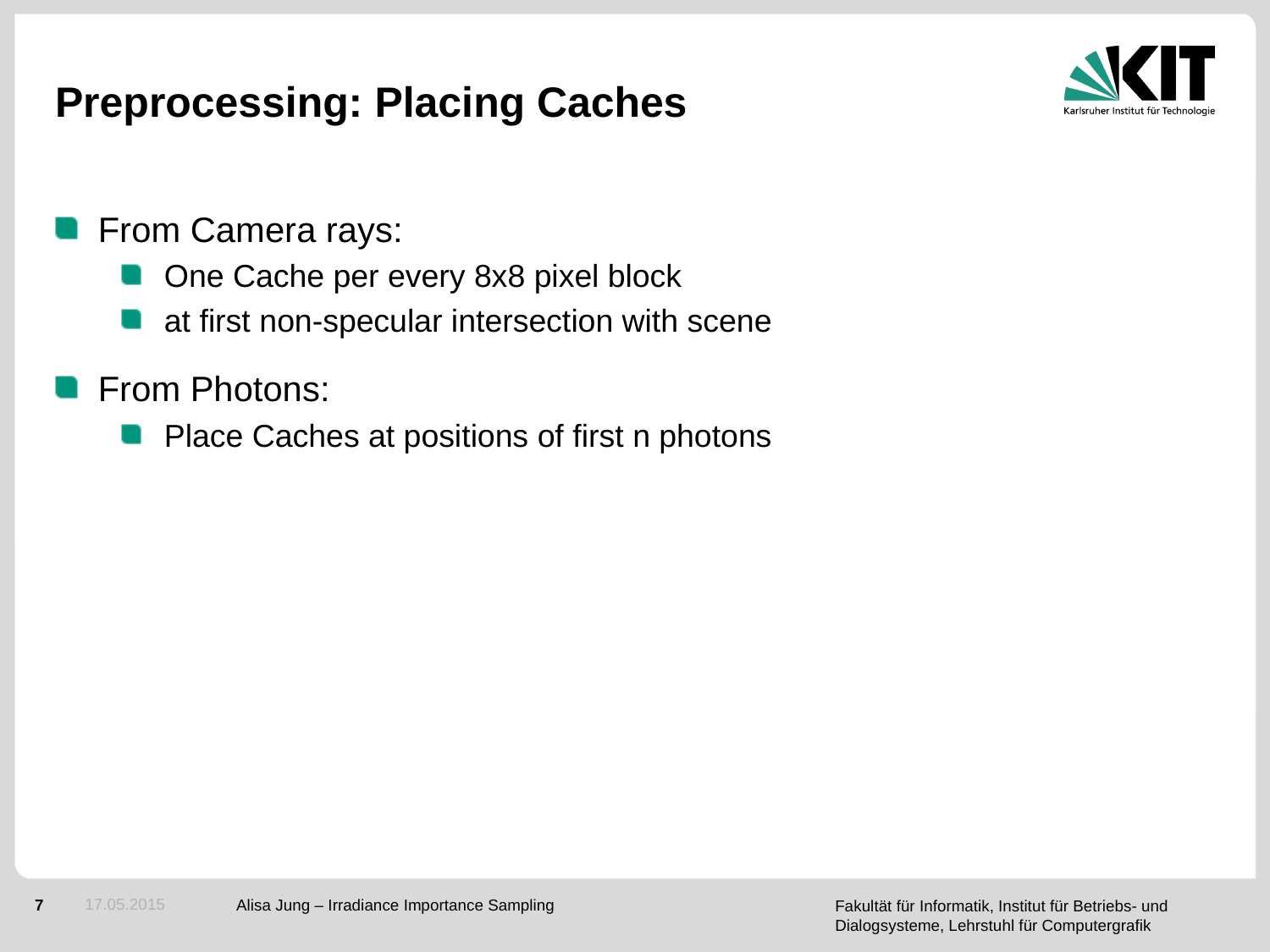

# Preprocessing: Placing Caches
From Camera rays:
One Cache per every 8x8 pixel block
at first non-specular intersection with scene
From Photons:
Place Caches at positions of first n photons

17.05.2015
Alisa Jung – Irradiance Importance Sampling